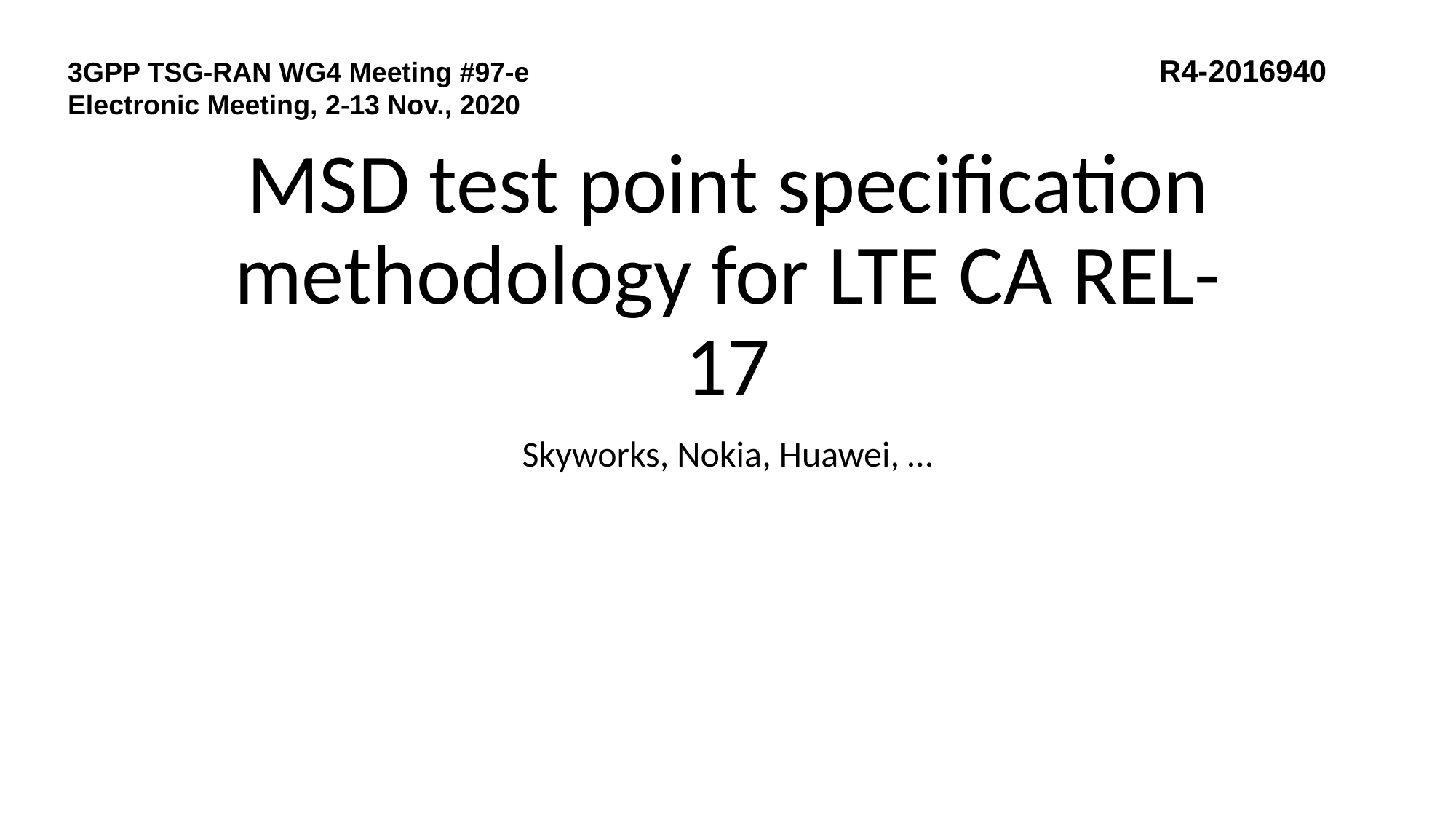

3GPP TSG-RAN WG4 Meeting #97-e					R4-2016940
Electronic Meeting, 2-13 Nov., 2020
# MSD test point specification methodology for LTE CA REL-17
Skyworks, Nokia, Huawei, …